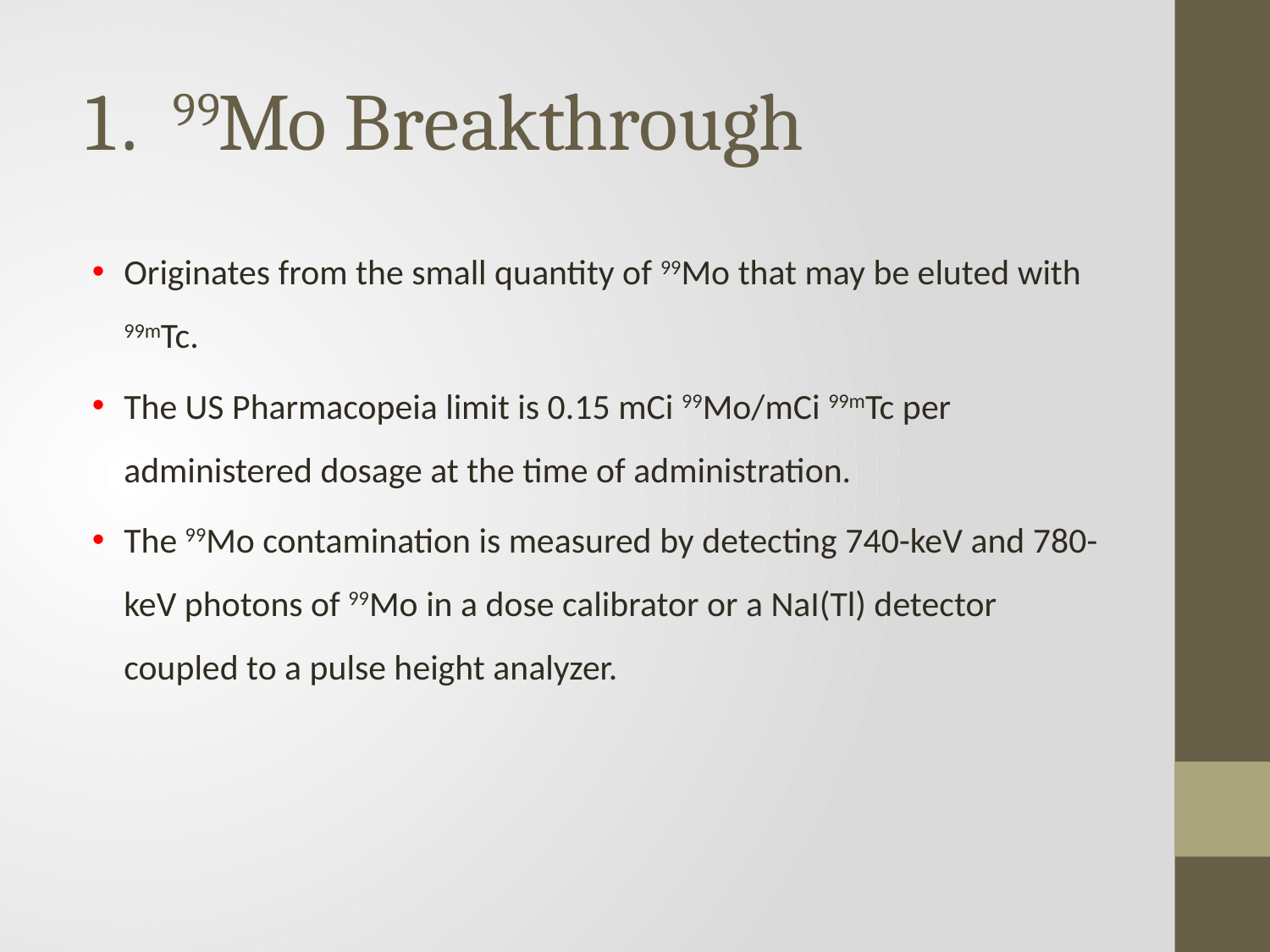

# 99Mo Breakthrough
Originates from the small quantity of 99Mo that may be eluted with 99mTc.
The US Pharmacopeia limit is 0.15 mCi 99Mo/mCi 99mTc per administered dosage at the time of administration.
The 99Mo contamination is measured by detecting 740-keV and 780-keV photons of 99Mo in a dose calibrator or a NaI(Tl) detector coupled to a pulse height analyzer.